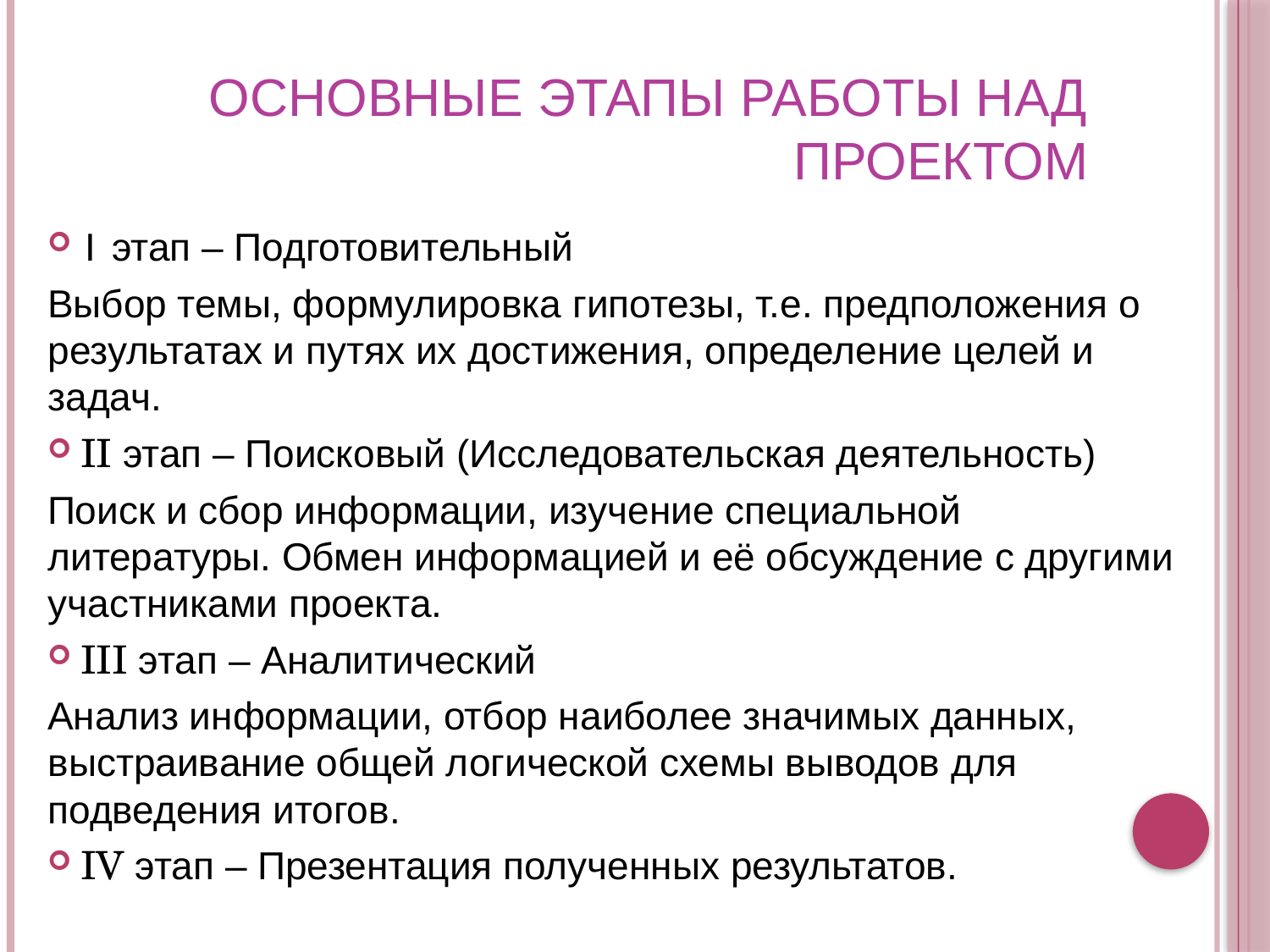

# Основные этапы работы над проектом
I этап – Подготовительный
Выбор темы, формулировка гипотезы, т.е. предположения о результатах и путях их достижения, определение целей и задач.
 II этап – Поисковый (Исследовательская деятельность)
Поиск и сбор информации, изучение специальной литературы. Обмен информацией и её обсуждение с другими участниками проекта.
 III этап – Аналитический
Анализ информации, отбор наиболее значимых данных, выстраивание общей логической схемы выводов для подведения итогов.
 IV этап – Презентация полученных результатов.